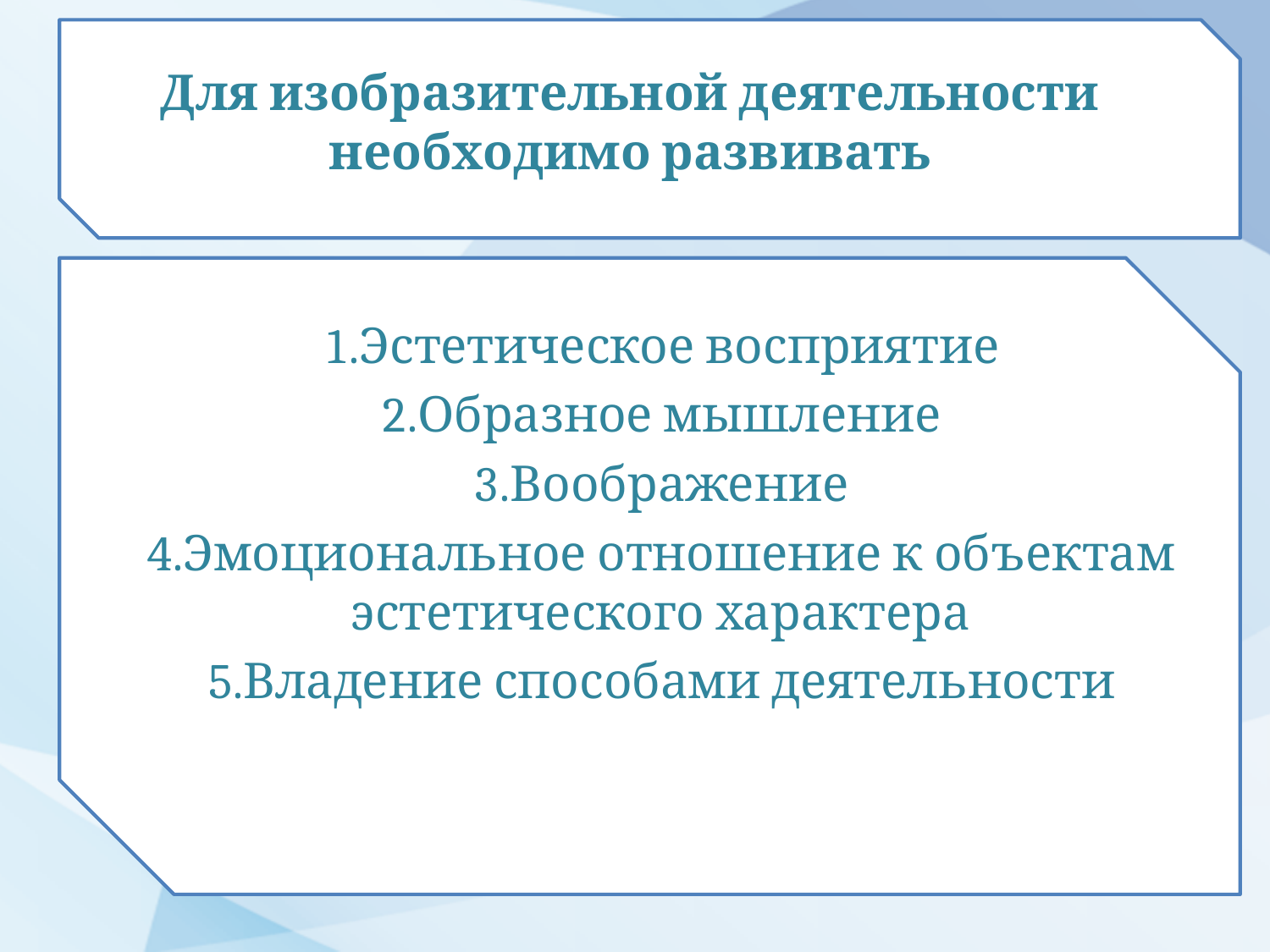

# Для изобразительной деятельности необходимо развивать

1.Эстетическое восприятие
2.Образное мышление
3.Воображение
4.Эмоциональное отношение к объектам эстетического характера
5.Владение способами деятельности